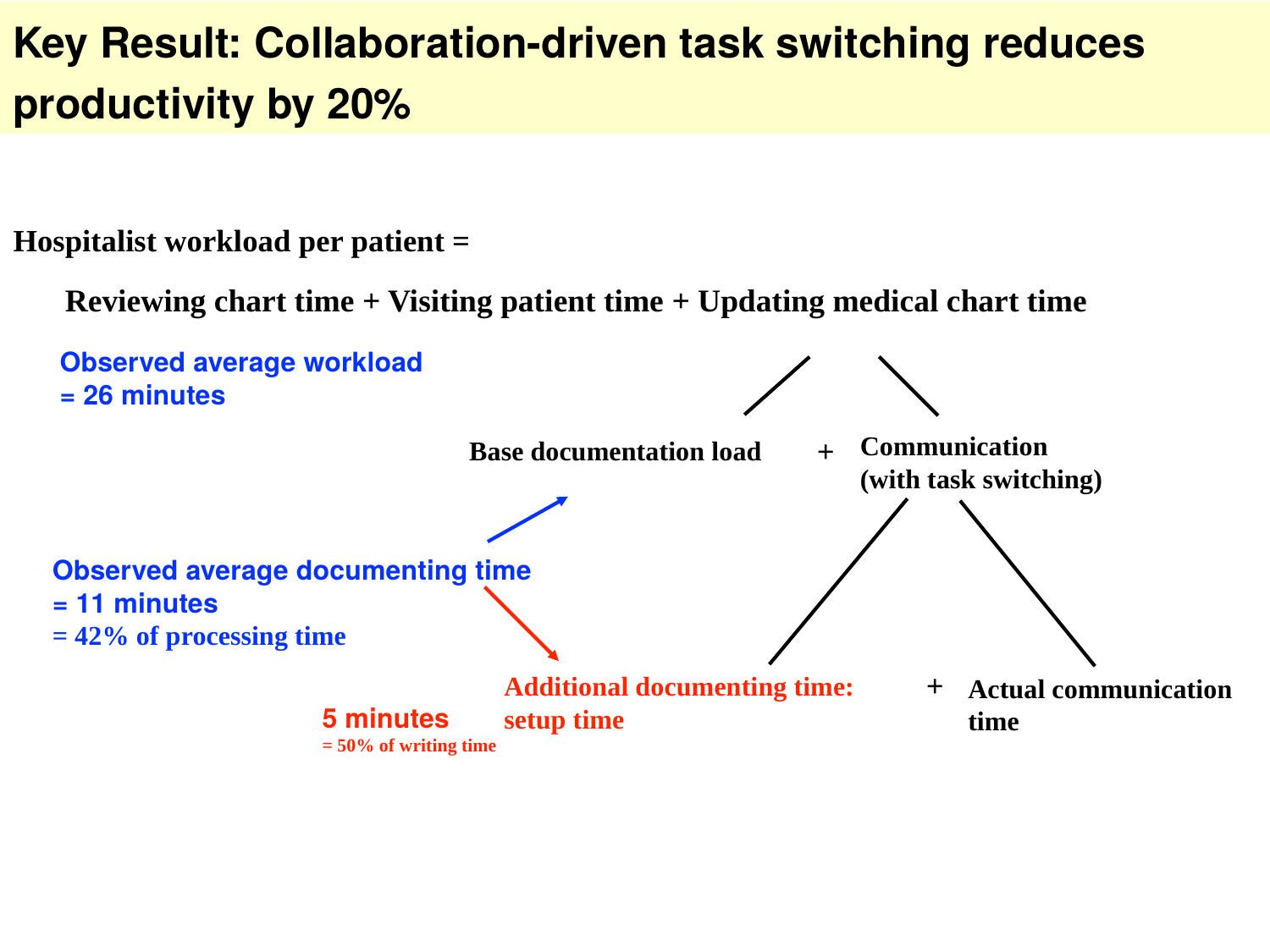

# Key Result: Collaboration-driven task switching reduces productivity by 20%
Hospitalist workload per patient =
Reviewing chart time + Visiting patient time + Updating medical chart time
Observed average workload
= 26 minutes

Communication
(with task switching)
+
Base documentation load

Observed average documenting time
= 11 minutes
= 42% of processing time

+
Additional documenting time: setup time
Actual communication time
5 minutes
= 50% of writing time